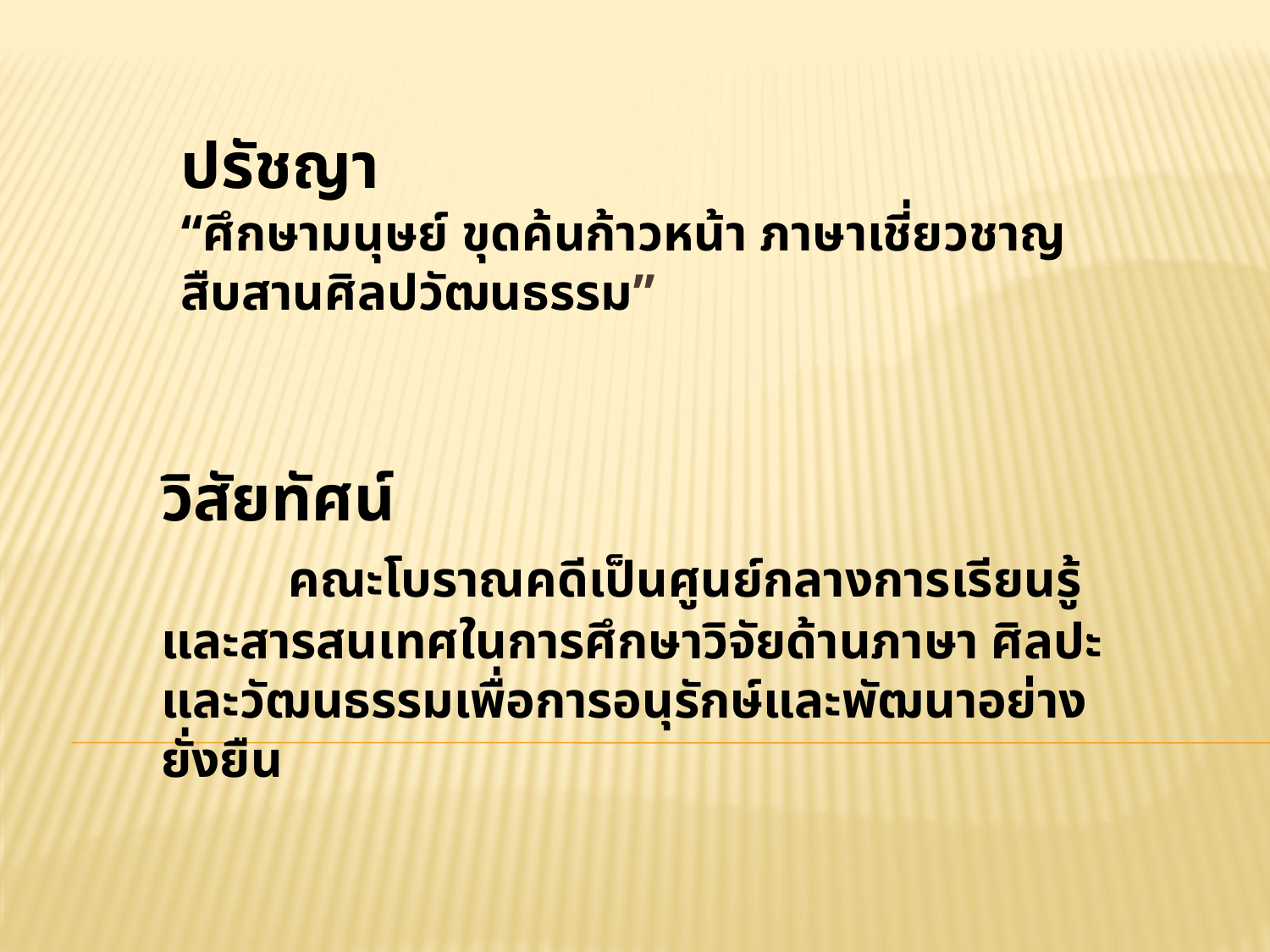

# ปรัชญา “ศึกษามนุษย์ ขุดค้นก้าวหน้า ภาษาเชี่ยวชาญ สืบสานศิลปวัฒนธรรม”

วิสัยทัศน์
 	คณะโบราณคดีเป็นศูนย์กลางการเรียนรู้และสารสนเทศในการศึกษาวิจัยด้านภาษา ศิลปะและวัฒนธรรมเพื่อการอนุรักษ์และพัฒนาอย่างยั่งยืน